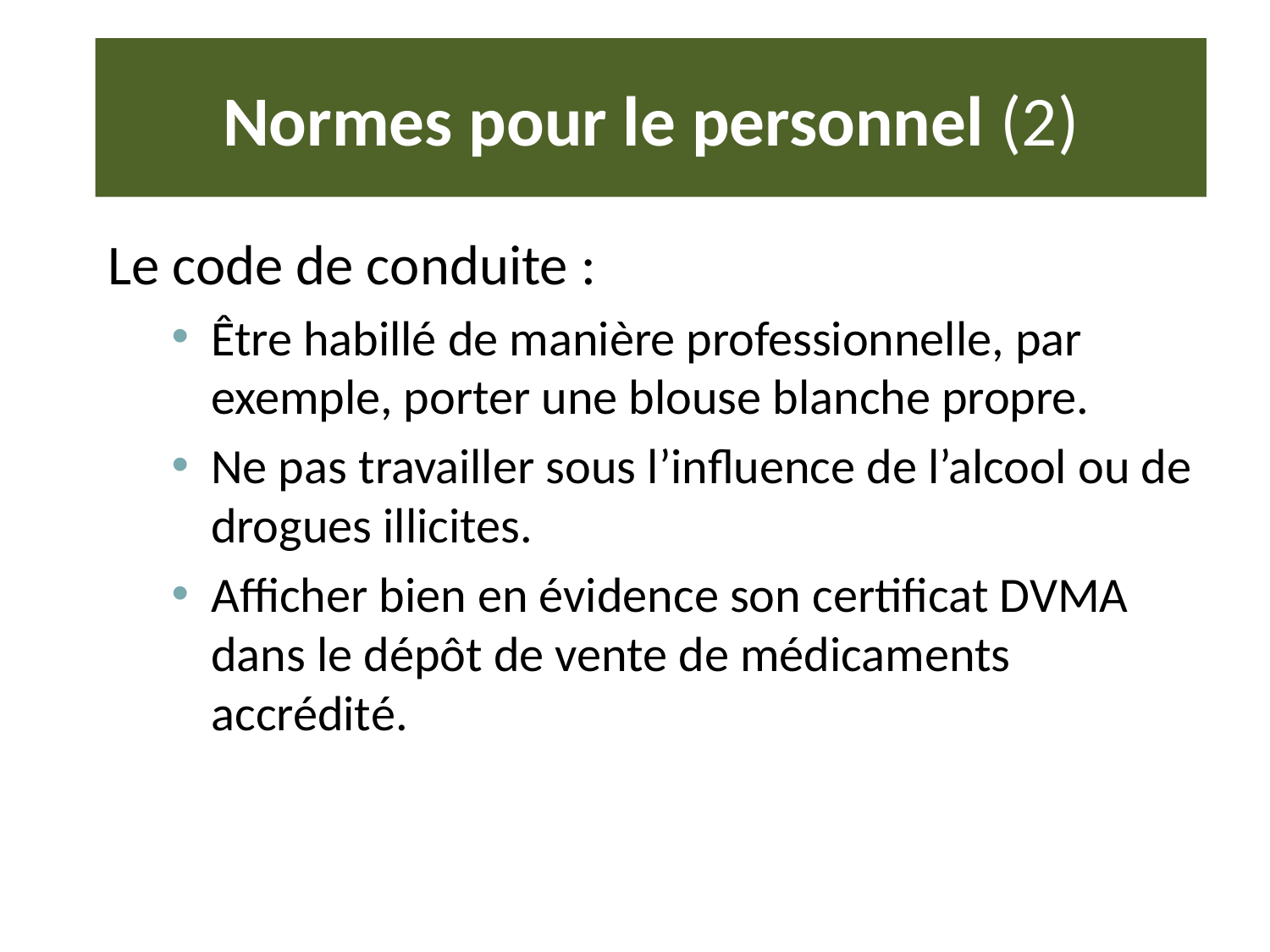

# Normes pour le personnel (2)
Le code de conduite :
Être habillé de manière professionnelle, par exemple, porter une blouse blanche propre.
Ne pas travailler sous l’influence de l’alcool ou de drogues illicites.
Afficher bien en évidence son certificat DVMA dans le dépôt de vente de médicaments accrédité.